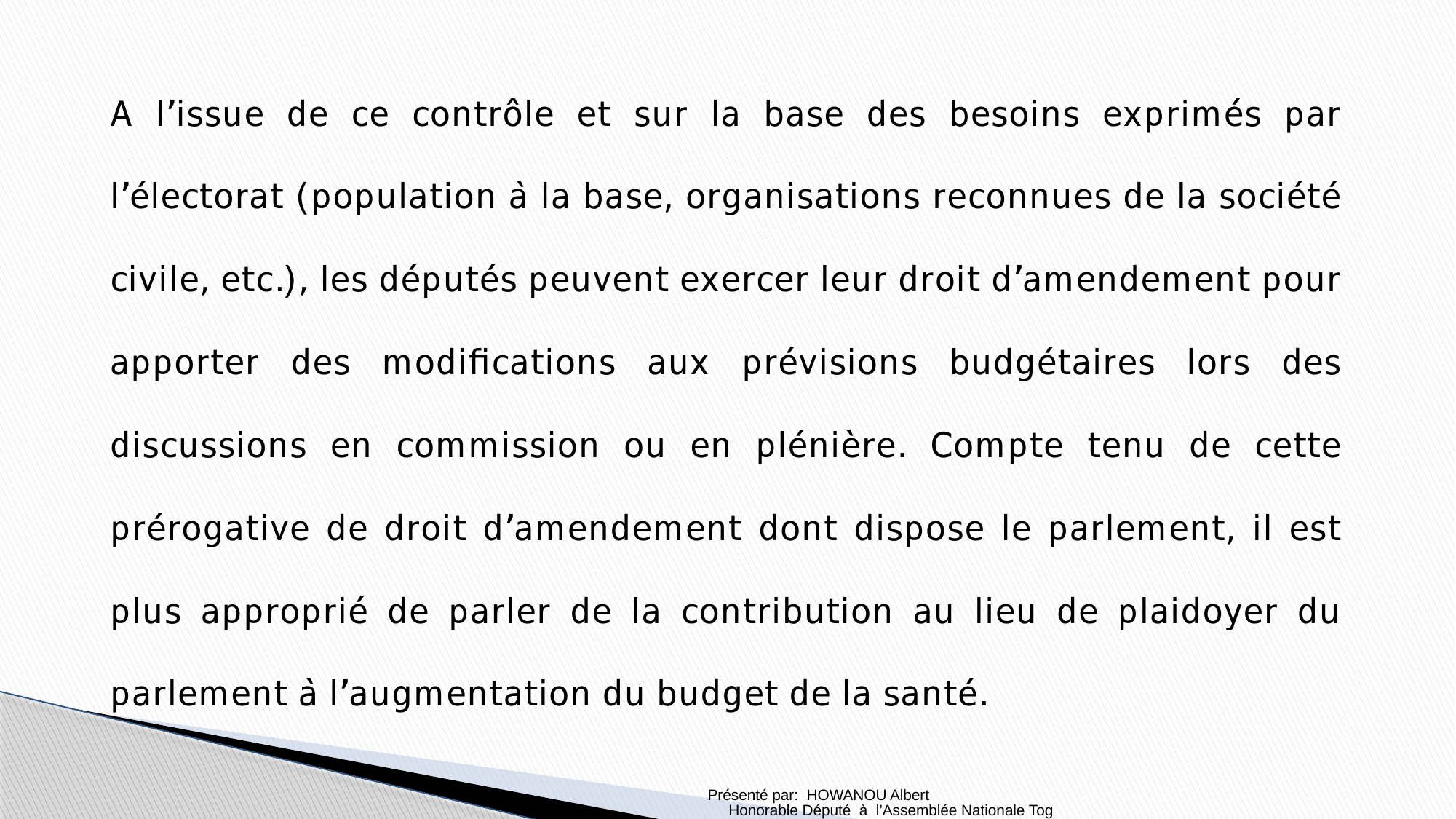

A l’issue de ce contrôle et sur la base des besoins exprimés par l’électorat (population à la base, organisations reconnues de la société civile, etc.), les députés peuvent exercer leur droit d’amendement pour apporter des modifications aux prévisions budgétaires lors des discussions en commission ou en plénière. Compte tenu de cette prérogative de droit d’amendement dont dispose le parlement, il est plus approprié de parler de la contribution au lieu de plaidoyer du parlement à l’augmentation du budget de la santé.

Présenté par:  HOWANOU Albert                                    Honorable Député  à  l’Assemblée Nationale Togolaise